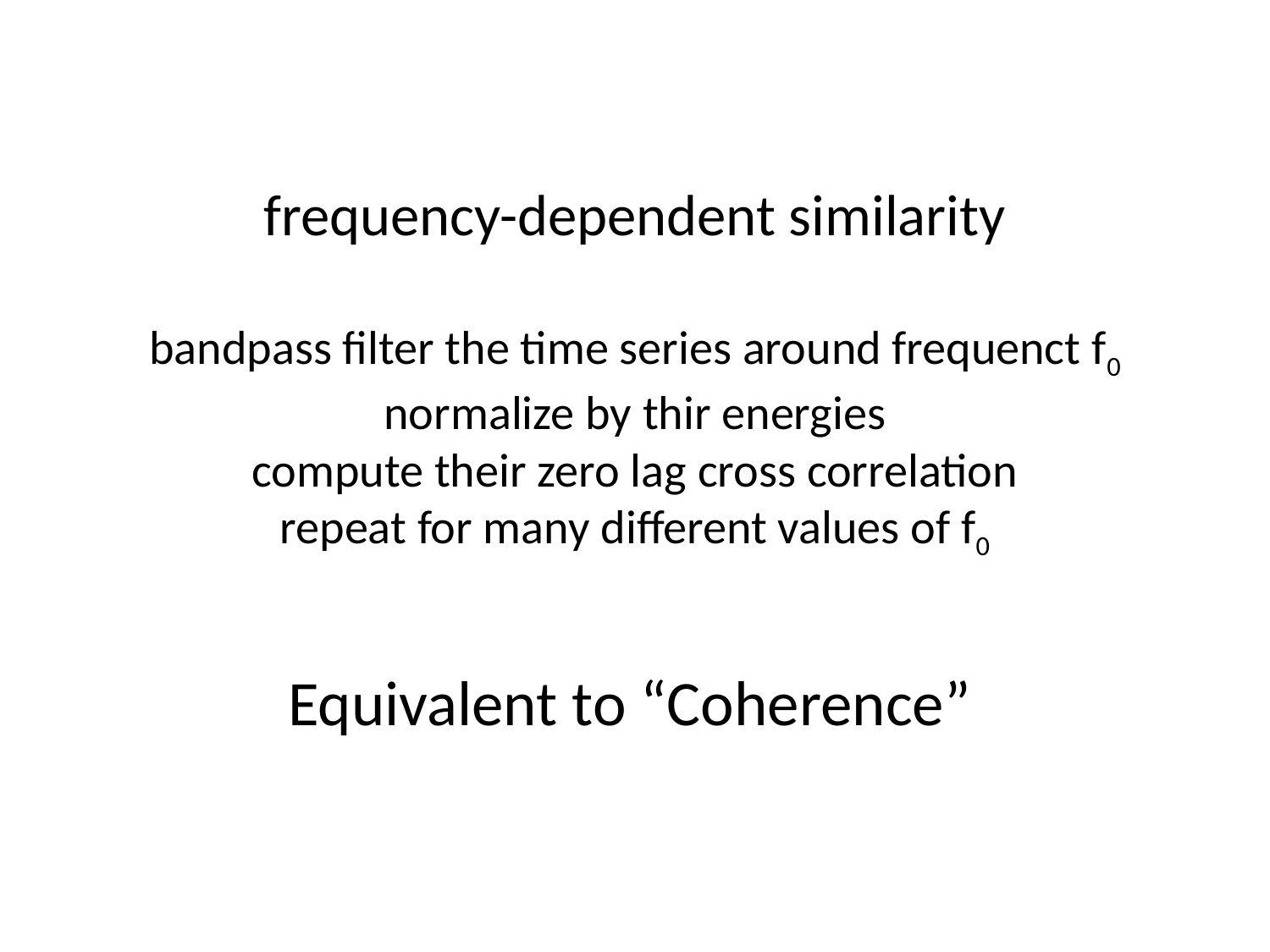

# frequency-dependent similarity bandpass filter the time series around frequenct f0 normalize by thir energies compute their zero lag cross correlation repeat for many different values of f0
Equivalent to “Coherence”